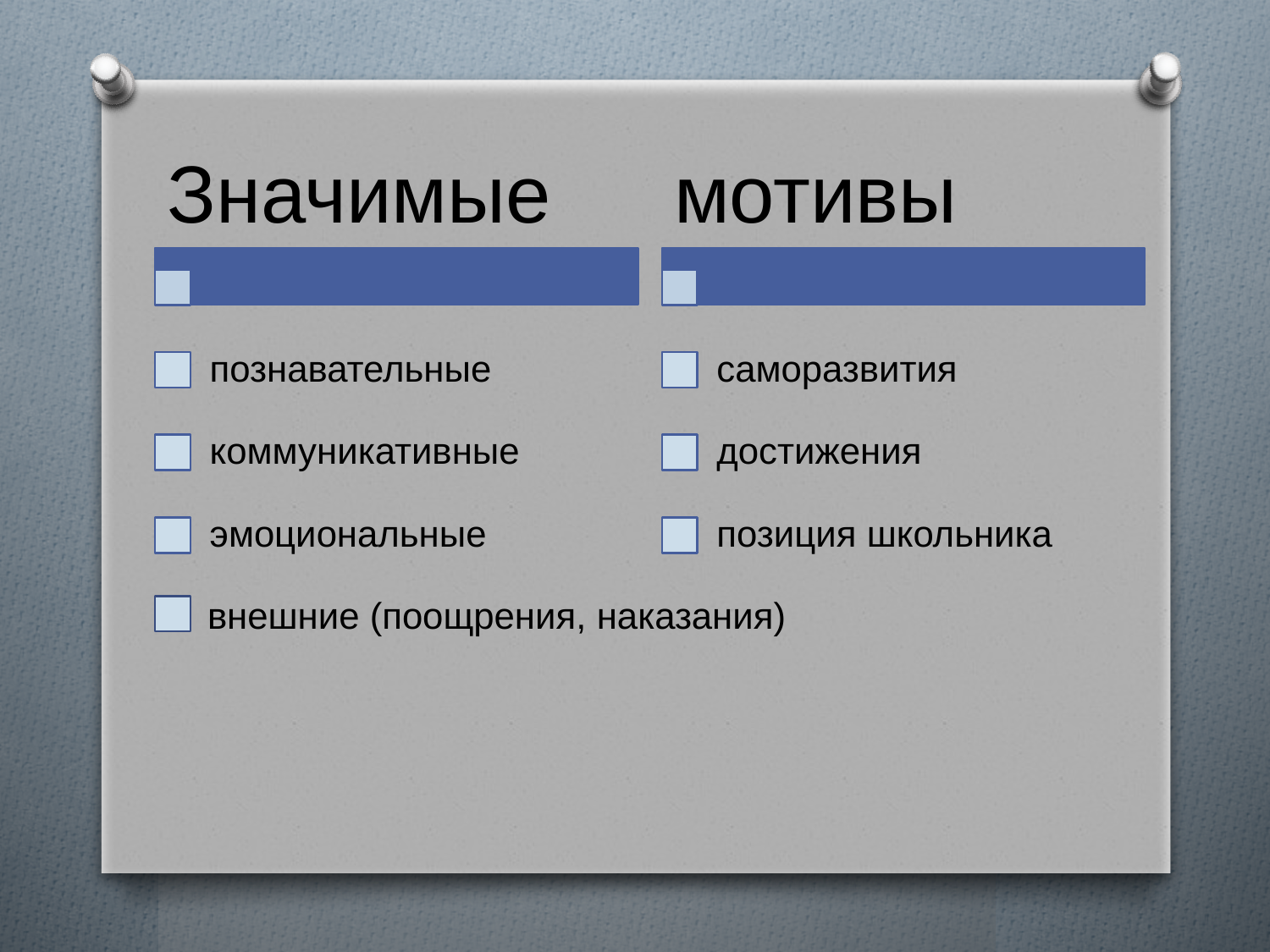

Значимые
познавательные
коммуникативные
эмоциональные
мотивы
саморазвития
достижения
позиция школьника
внешние (поощрения, наказания)